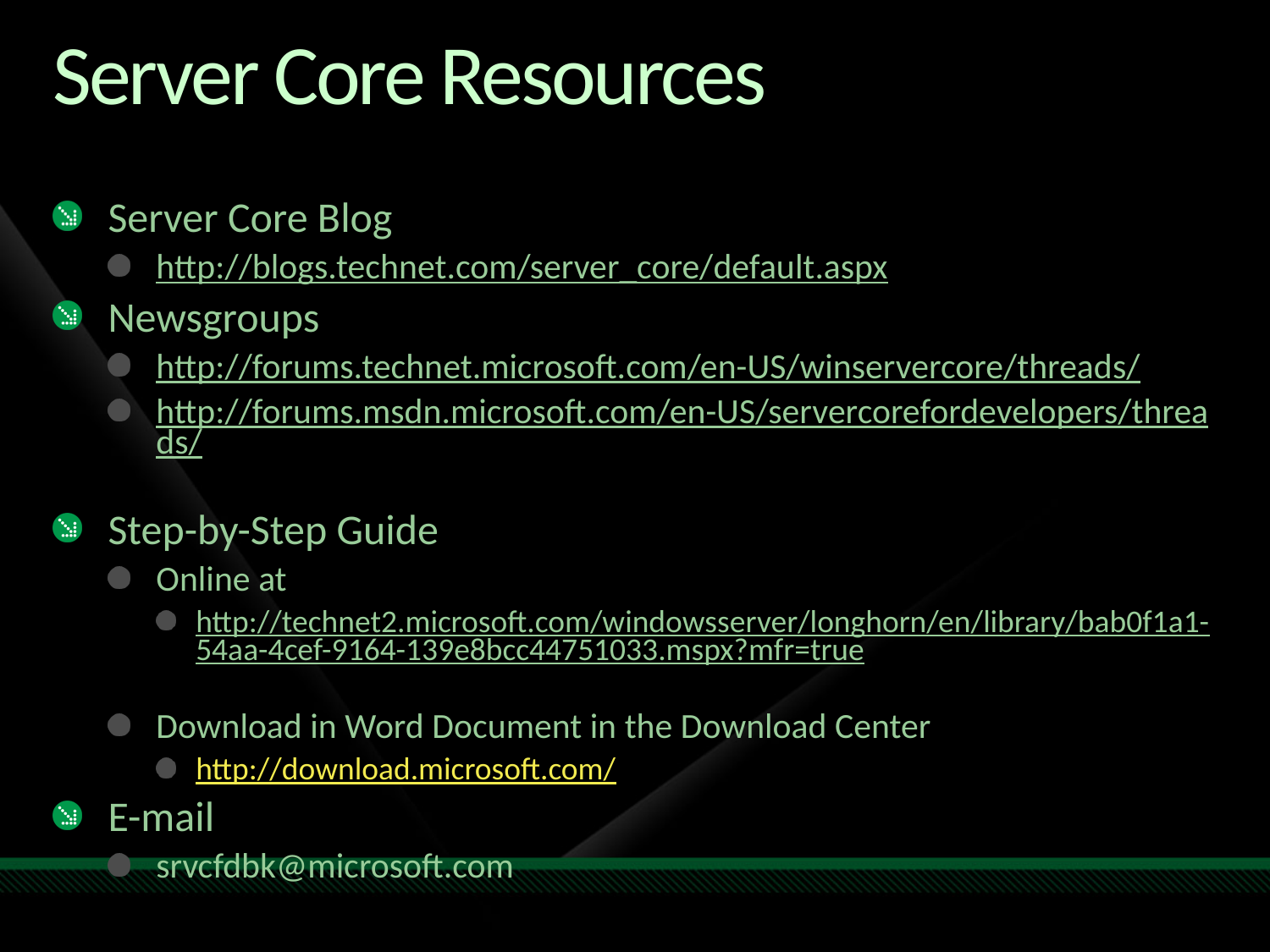

# Server Core Resources
Server Core Blog
http://blogs.technet.com/server_core/default.aspx
Newsgroups
http://forums.technet.microsoft.com/en-US/winservercore/threads/
http://forums.msdn.microsoft.com/en-US/servercorefordevelopers/threads/
Step-by-Step Guide
Online at
http://technet2.microsoft.com/windowsserver/longhorn/en/library/bab0f1a1-54aa-4cef-9164-139e8bcc44751033.mspx?mfr=true
Download in Word Document in the Download Center
http://download.microsoft.com/
E-mail
srvcfdbk@microsoft.com